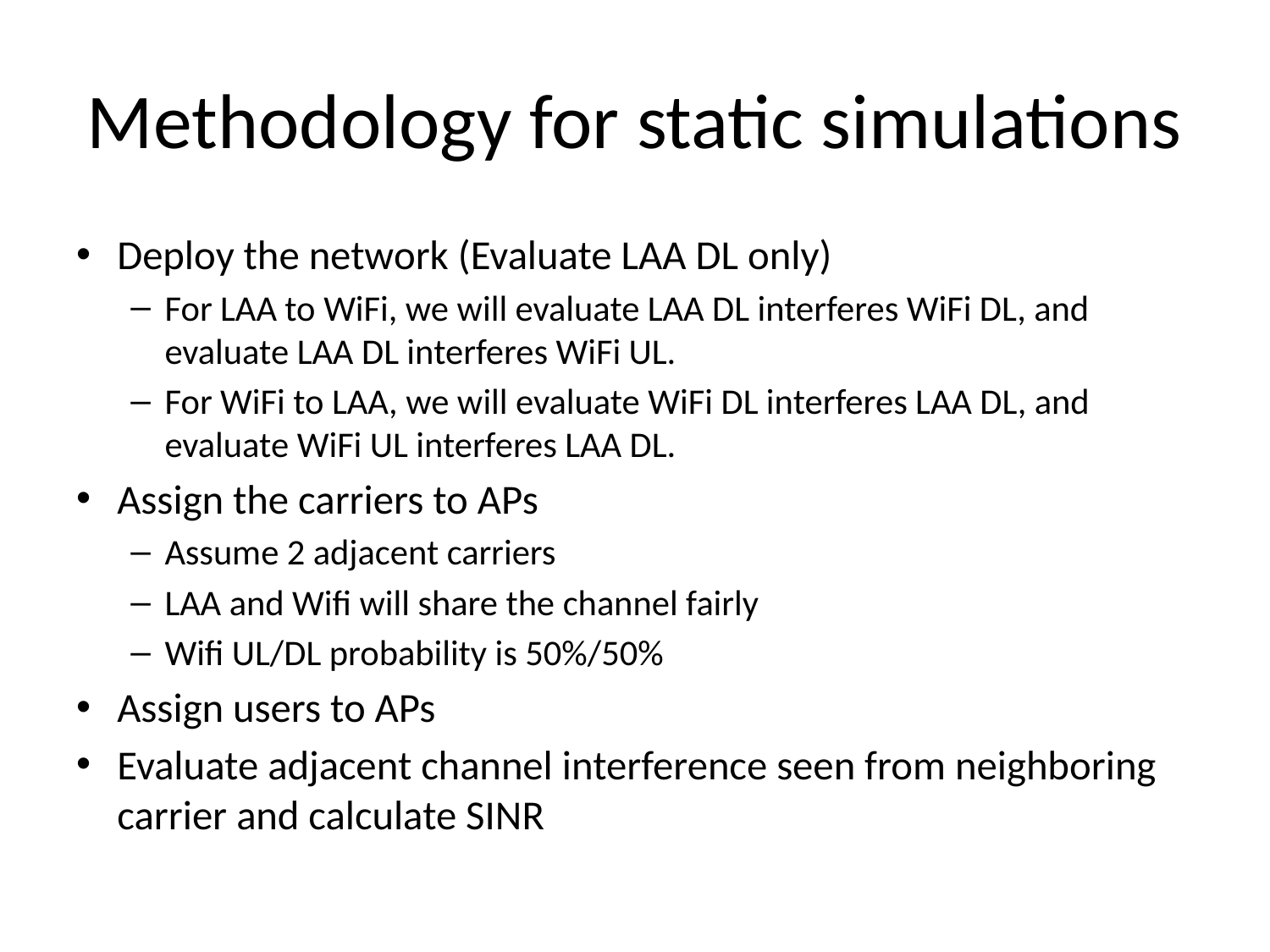

# Methodology for static simulations
Deploy the network (Evaluate LAA DL only)
For LAA to WiFi, we will evaluate LAA DL interferes WiFi DL, and evaluate LAA DL interferes WiFi UL.
For WiFi to LAA, we will evaluate WiFi DL interferes LAA DL, and evaluate WiFi UL interferes LAA DL.
Assign the carriers to APs
Assume 2 adjacent carriers
LAA and Wifi will share the channel fairly
Wifi UL/DL probability is 50%/50%
Assign users to APs
Evaluate adjacent channel interference seen from neighboring carrier and calculate SINR